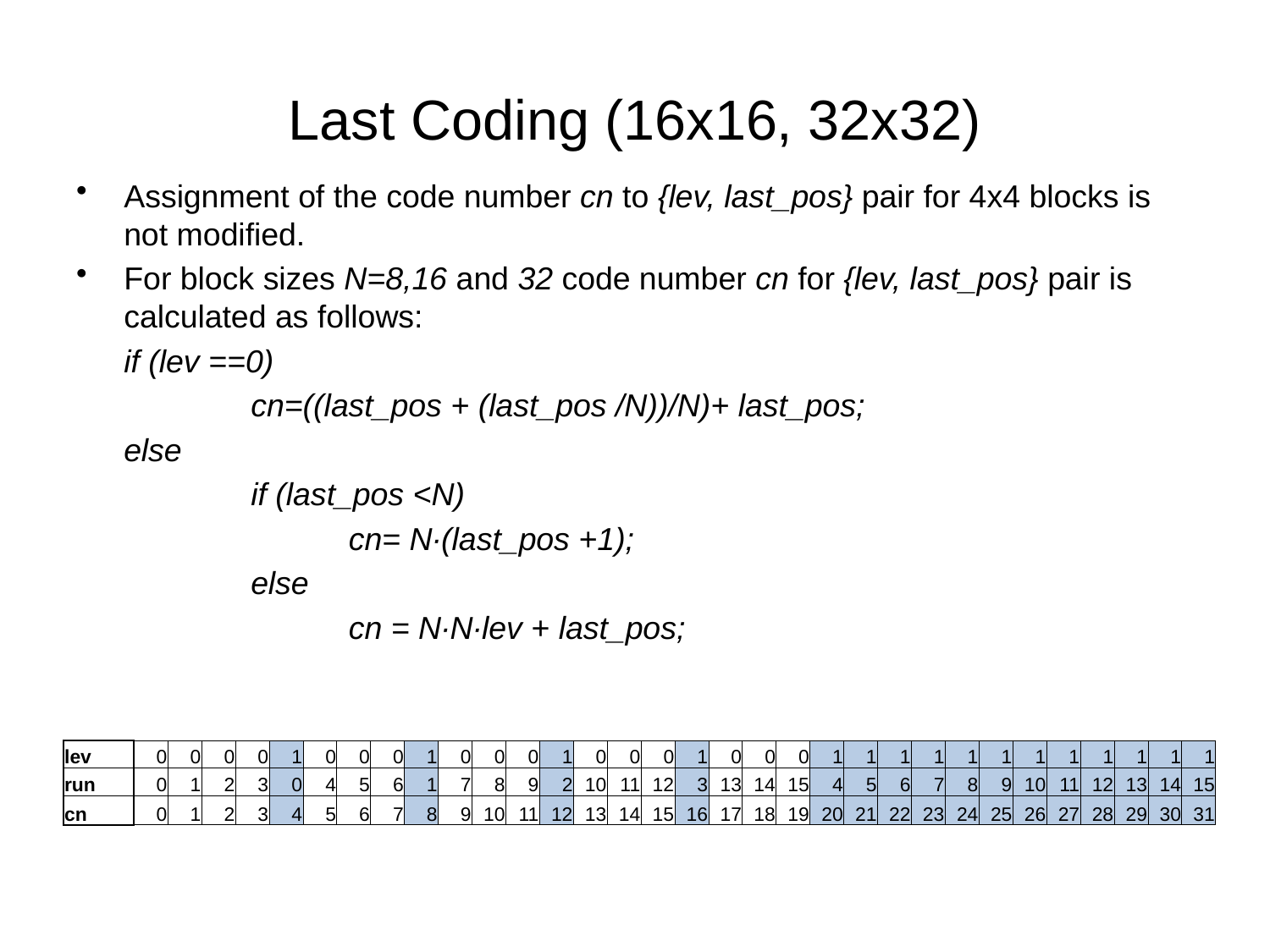

# Last Coding (16x16, 32x32)
Assignment of the code number cn to {lev, last_pos} pair for 4x4 blocks is not modified.
For block sizes N=8,16 and 32 code number cn for {lev, last_pos} pair is calculated as follows:
	if (lev ==0)
		cn=((last_pos + (last_pos /N))/N)+ last_pos;
	else
 		if (last_pos <N)
            	           cn= N∙(last_pos +1);
		else
           	           cn = N∙N∙lev + last_pos;

| lev | 0 | 0 | 0 | 0 | 1 | 0 | 0 | 0 | 1 | 0 | 0 | 0 | 1 | 0 | 0 | 0 | 1 | 0 | 0 | 0 | 1 | 1 | 1 | 1 | 1 | 1 | 1 | 1 | 1 | 1 | 1 | 1 |
| --- | --- | --- | --- | --- | --- | --- | --- | --- | --- | --- | --- | --- | --- | --- | --- | --- | --- | --- | --- | --- | --- | --- | --- | --- | --- | --- | --- | --- | --- | --- | --- | --- |
| run | 0 | 1 | 2 | 3 | 0 | 4 | 5 | 6 | 1 | 7 | 8 | 9 | 2 | 10 | 11 | 12 | 3 | 13 | 14 | 15 | 4 | 5 | 6 | 7 | 8 | 9 | 10 | 11 | 12 | 13 | 14 | 15 |
| cn | 0 | 1 | 2 | 3 | 4 | 5 | 6 | 7 | 8 | 9 | 10 | 11 | 12 | 13 | 14 | 15 | 16 | 17 | 18 | 19 | 20 | 21 | 22 | 23 | 24 | 25 | 26 | 27 | 28 | 29 | 30 | 31 |